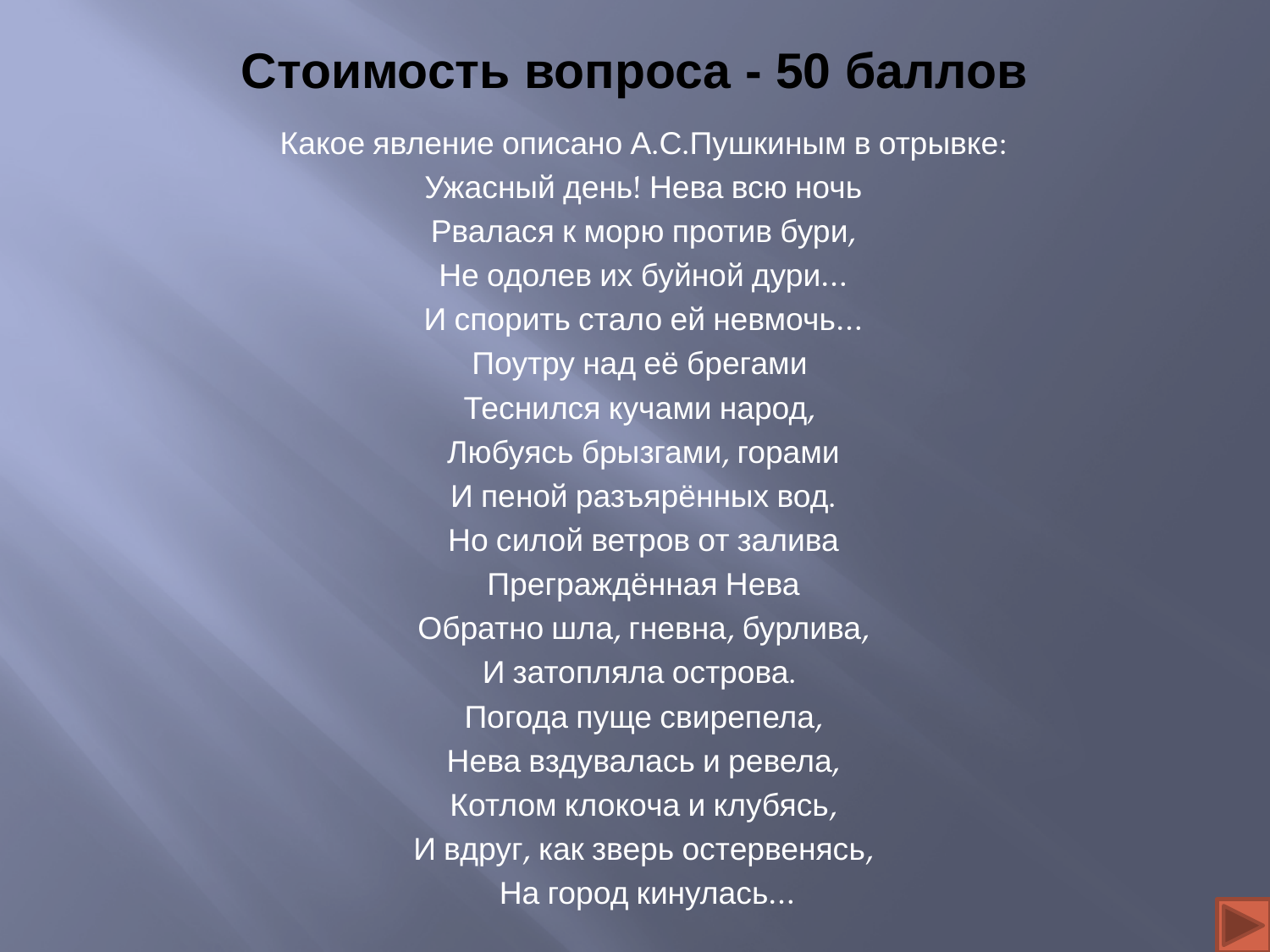

# Стоимость вопроса - 50 баллов
Какое явление описано А.С.Пушкиным в отрывке:
Ужасный день! Нева всю ночь
Рвалася к морю против бури,
Не одолев их буйной дури…
И спорить стало ей невмочь…
Поутру над её брегами
Теснился кучами народ,
Любуясь брызгами, горами
И пеной разъярённых вод.
Но силой ветров от залива
Преграждённая Нева
Обратно шла, гневна, бурлива,
И затопляла острова.
Погода пуще свирепела,
 Нева вздувалась и ревела,
Котлом клокоча и клубясь,
И вдруг, как зверь остервенясь,
 На город кинулась…